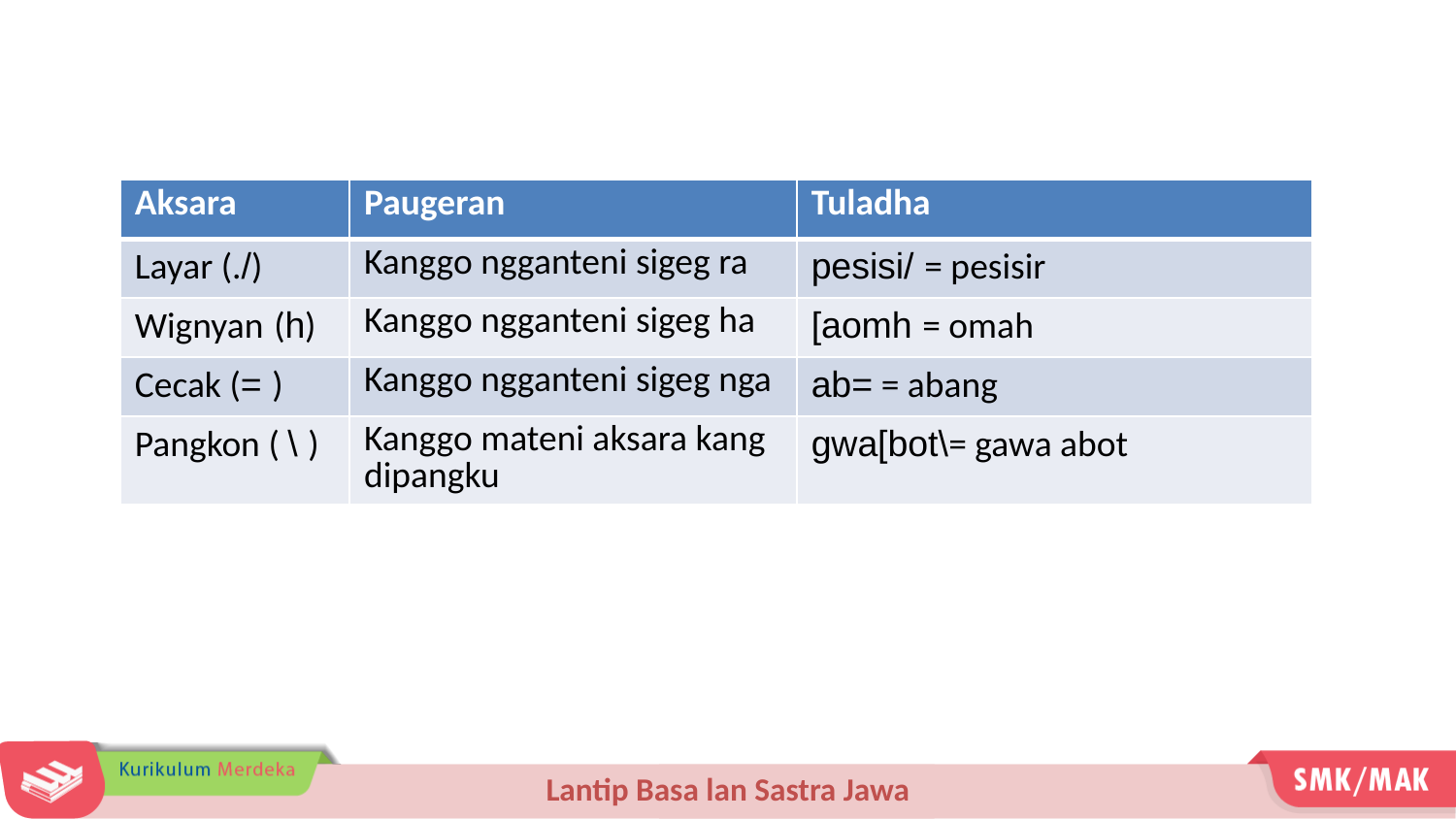

| Aksara | Paugeran | Tuladha |
| --- | --- | --- |
| Layar (./) | Kanggo ngganteni sigeg ra | pesisi/ = pesisir |
| Wignyan (h) | Kanggo ngganteni sigeg ha | [aomh = omah |
| Cecak (= ) | Kanggo ngganteni sigeg nga | ab= = abang |
| Pangkon ( \ ) | Kanggo mateni aksara kang dipangku | gwa[bot\= gawa abot |